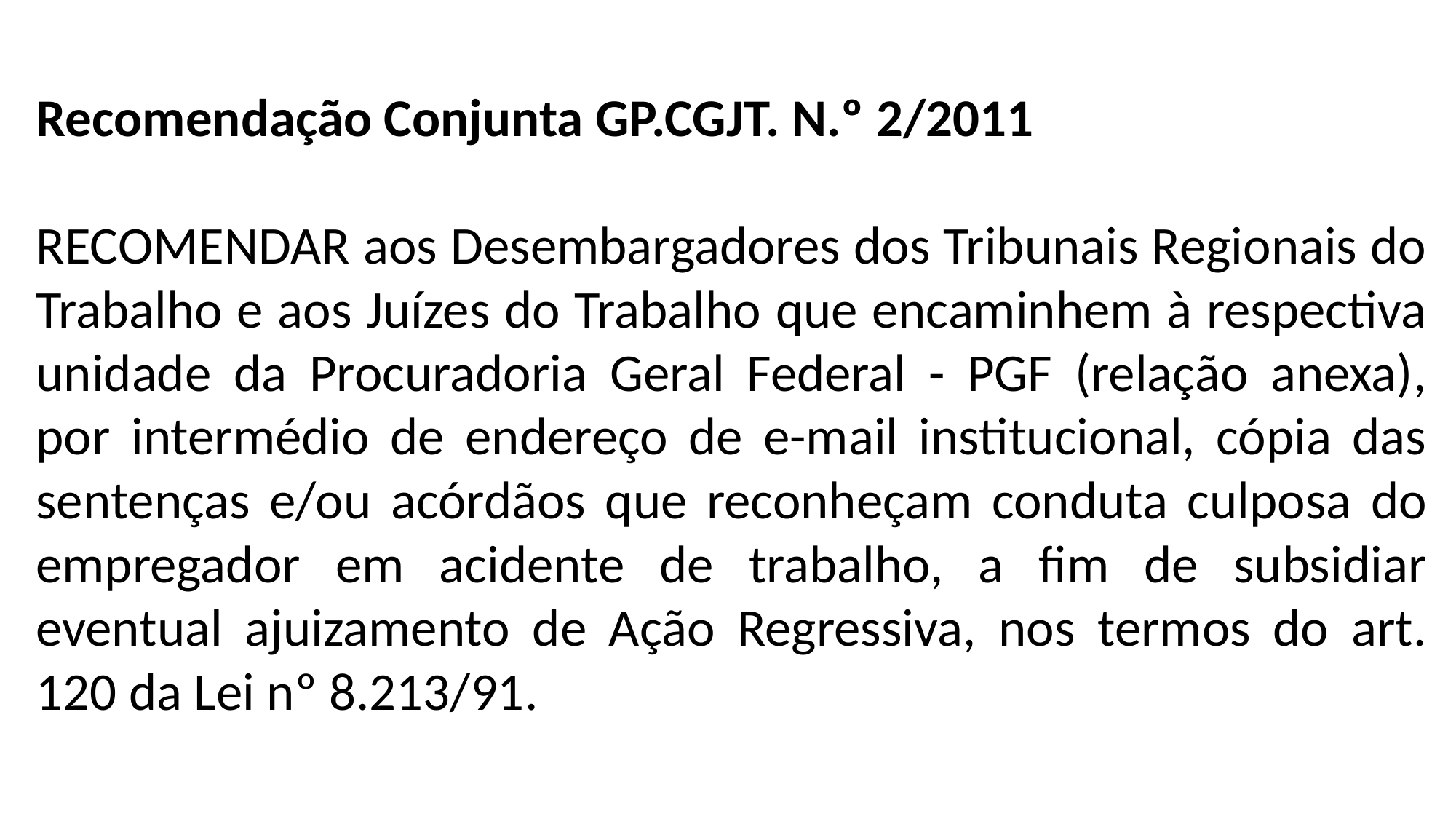

Recomendação Conjunta GP.CGJT. N.º 2/2011

RECOMENDAR aos Desembargadores dos Tribunais Regionais do Trabalho e aos Juízes do Trabalho que encaminhem à respectiva unidade da Procuradoria Geral Federal - PGF (relação anexa), por intermédio de endereço de e-mail institucional, cópia das sentenças e/ou acórdãos que reconheçam conduta culposa do empregador em acidente de trabalho, a fim de subsidiar eventual ajuizamento de Ação Regressiva, nos termos do art. 120 da Lei nº 8.213/91.